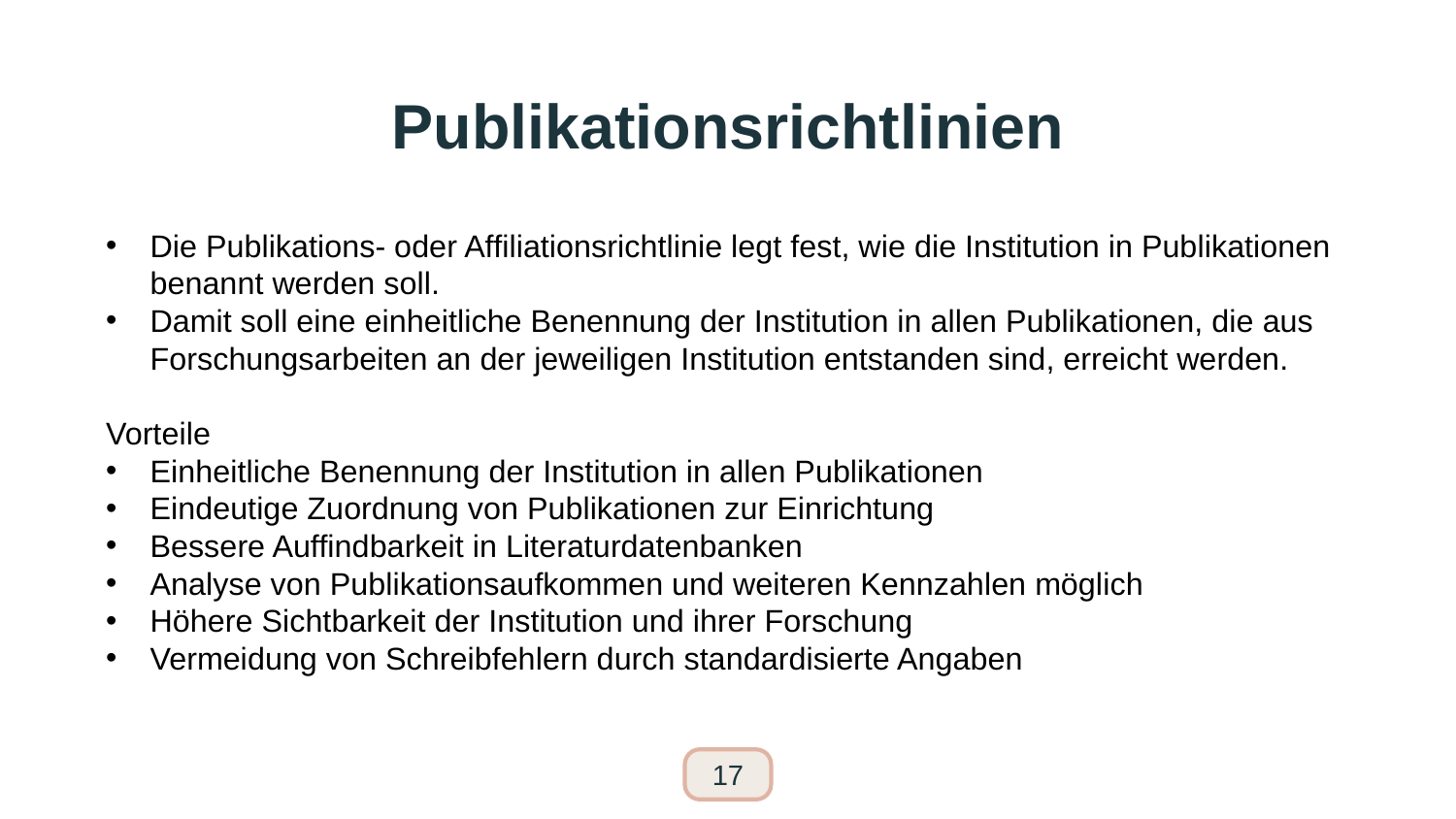

# Publikationsrichtlinien

Die Publikations- oder Affiliationsrichtlinie legt fest, wie die Institution in Publikationen benannt werden soll.
Damit soll eine einheitliche Benennung der Institution in allen Publikationen, die aus Forschungsarbeiten an der jeweiligen Institution entstanden sind, erreicht werden.

Vorteile
Einheitliche Benennung der Institution in allen Publikationen
Eindeutige Zuordnung von Publikationen zur Einrichtung
Bessere Auffindbarkeit in Literaturdatenbanken
Analyse von Publikationsaufkommen und weiteren Kennzahlen möglich
Höhere Sichtbarkeit der Institution und ihrer Forschung
Vermeidung von Schreibfehlern durch standardisierte Angaben